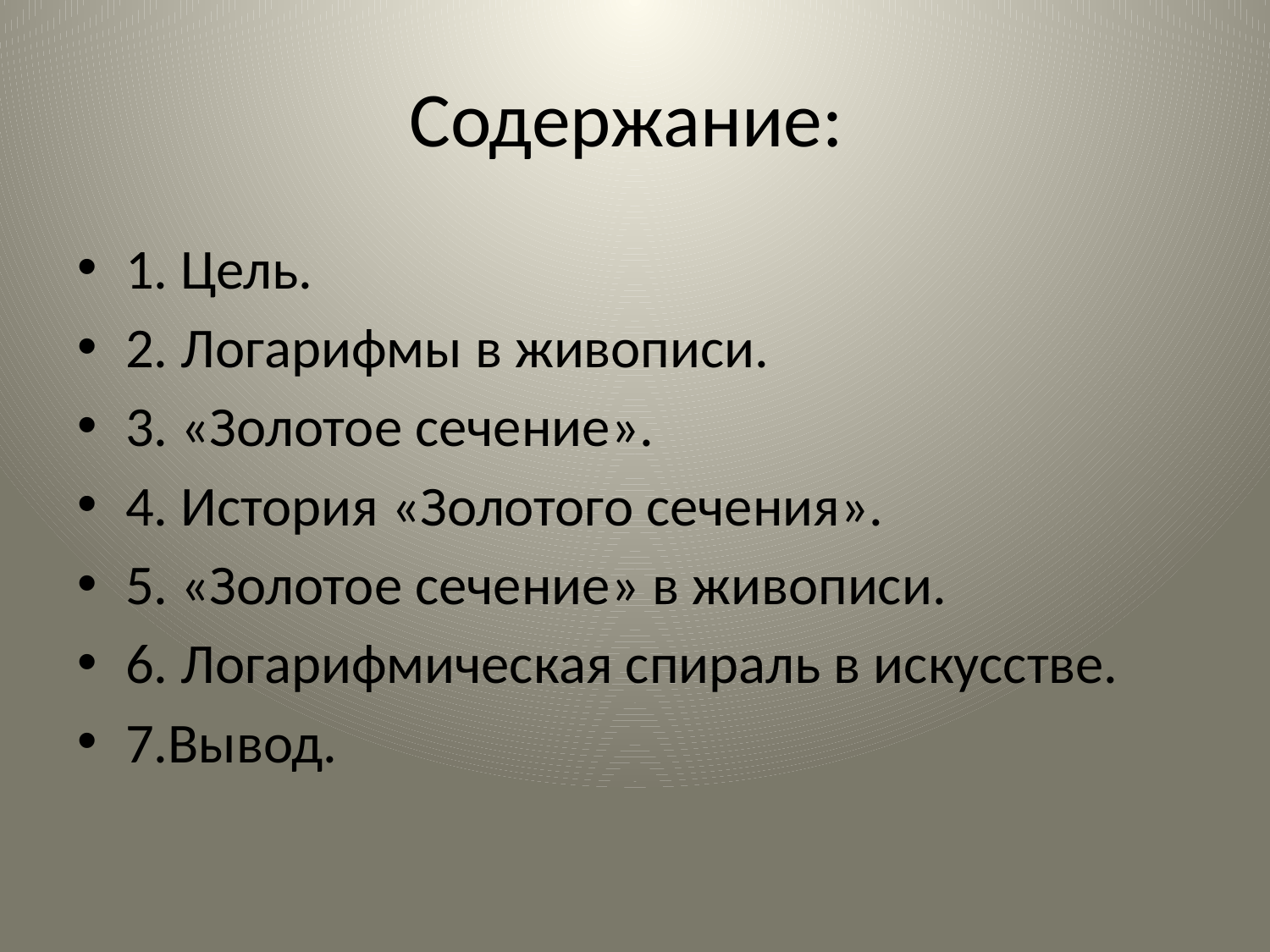

# Содержание:
1. Цель.
2. Логарифмы в живописи.
3. «Золотое сечение».
4. История «Золотого сечения».
5. «Золотое сечение» в живописи.
6. Логарифмическая спираль в искусстве.
7.Вывод.